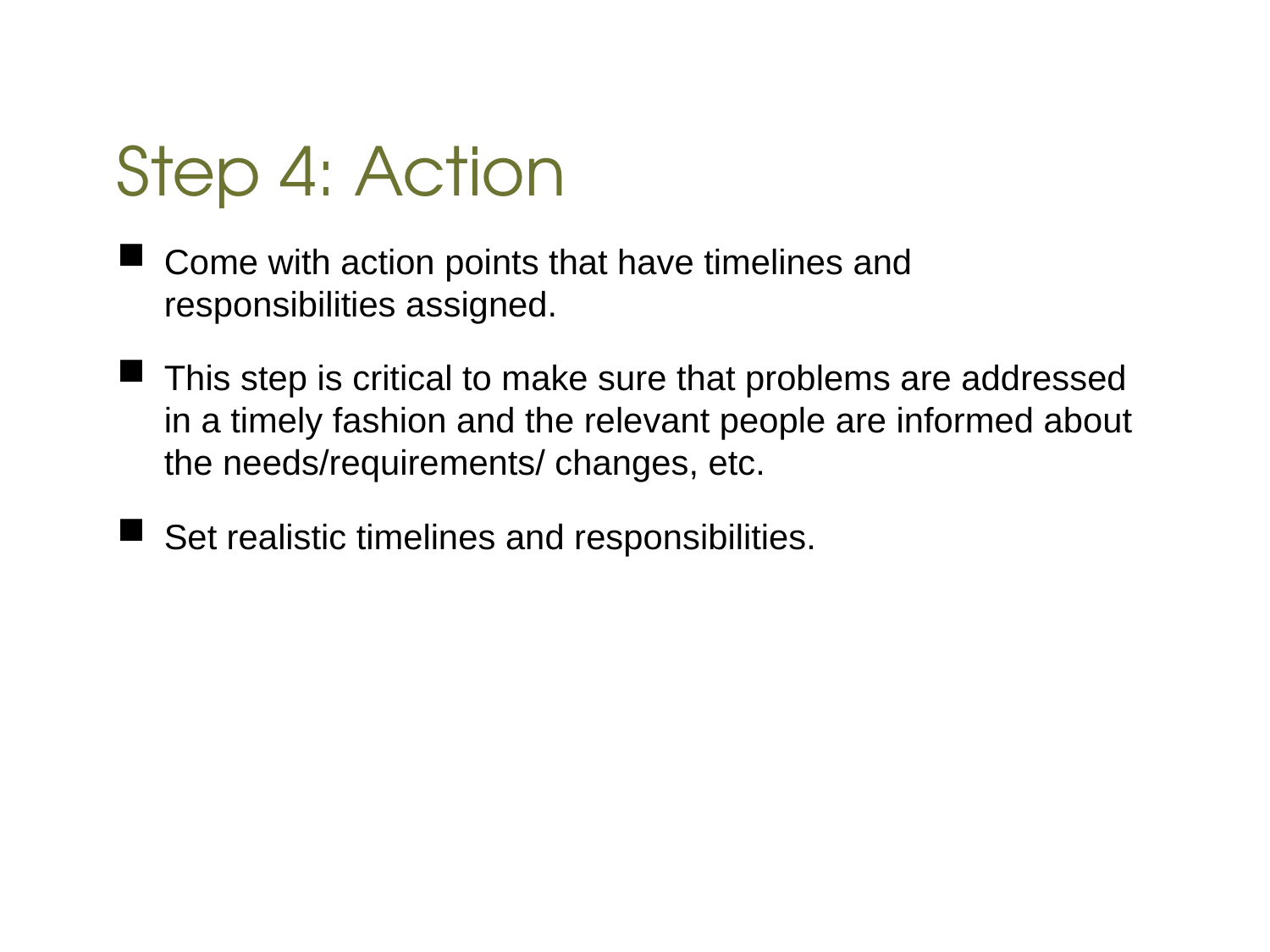

# Step 4: Action
Come with action points that have timelines and responsibilities assigned.
This step is critical to make sure that problems are addressed in a timely fashion and the relevant people are informed about the needs/requirements/ changes, etc.
Set realistic timelines and responsibilities.